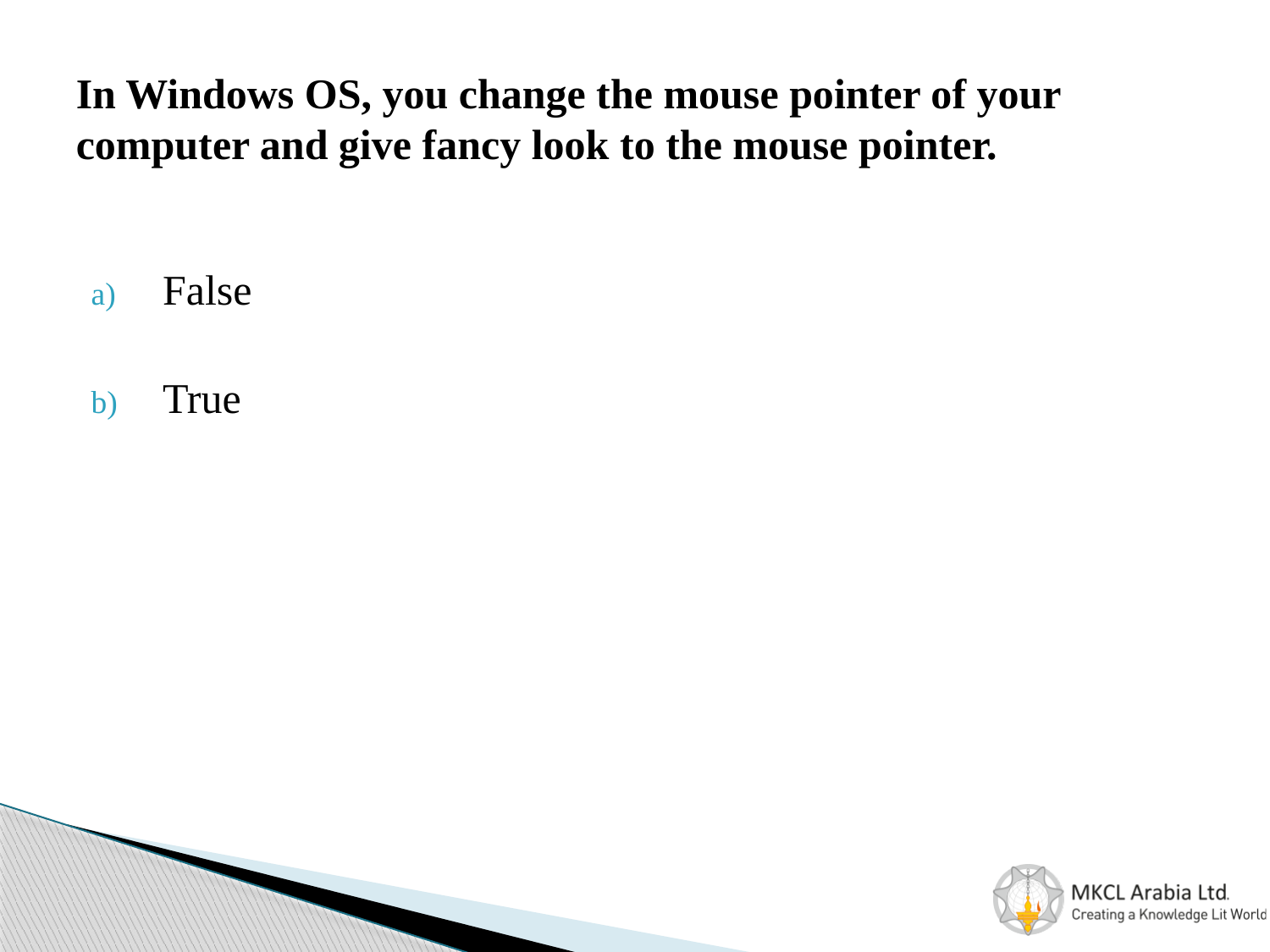

# In Windows OS, you change the mouse pointer of your computer and give fancy look to the mouse pointer.
False
True